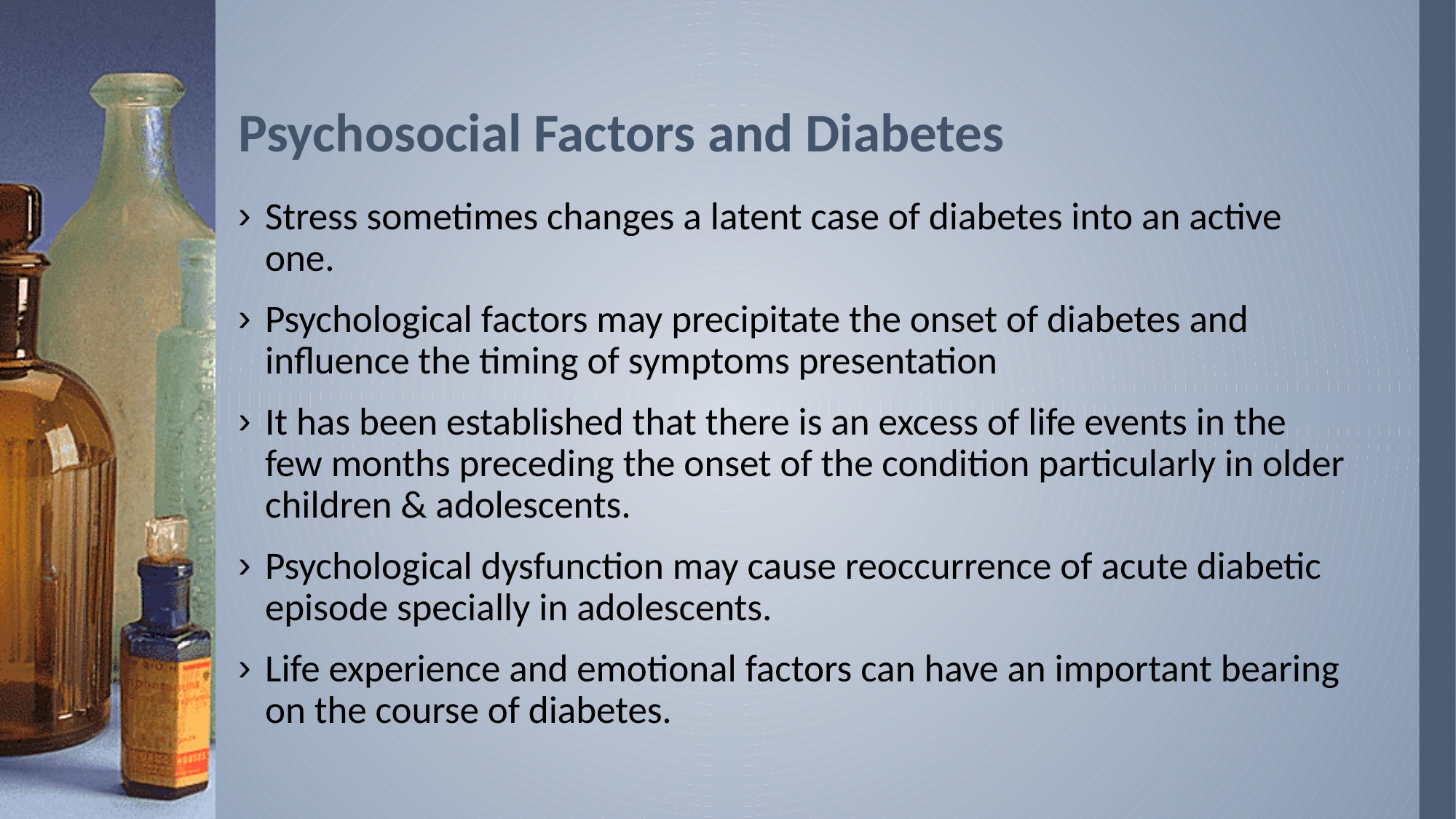

# Psychosocial Factors and Diabetes
Stress sometimes changes a latent case of diabetes into an active one.
Psychological factors may precipitate the onset of diabetes and influence the timing of symptoms presentation
It has been established that there is an excess of life events in the few months preceding the onset of the condition particularly in older children & adolescents.
Psychological dysfunction may cause reoccurrence of acute diabetic episode specially in adolescents.
Life experience and emotional factors can have an important bearing on the course of diabetes.